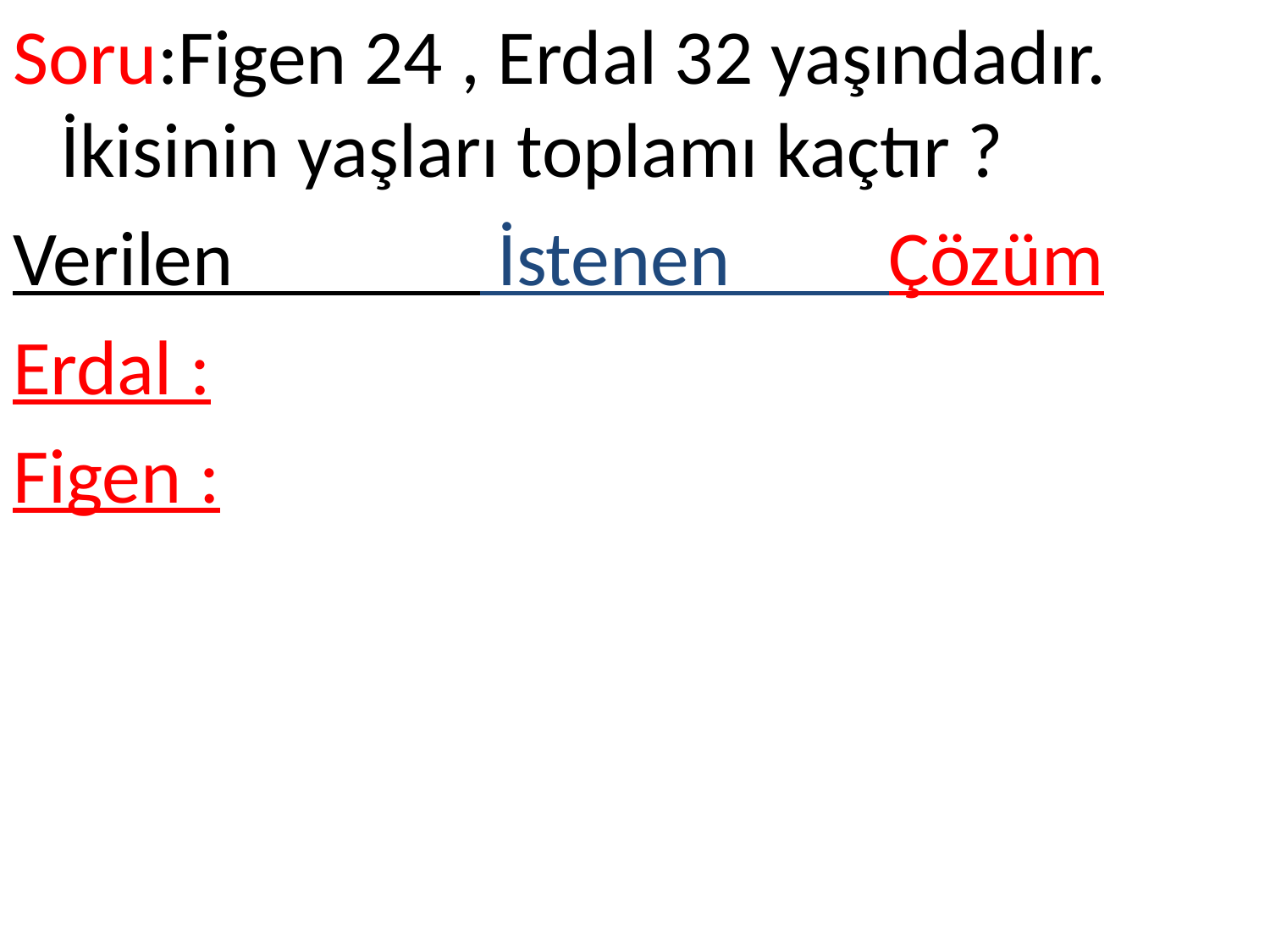

Soru:Figen 24 , Erdal 32 yaşındadır. İkisinin yaşları toplamı kaçtır ?
Verilen               İstenen         Çözüm
Erdal :
Figen :